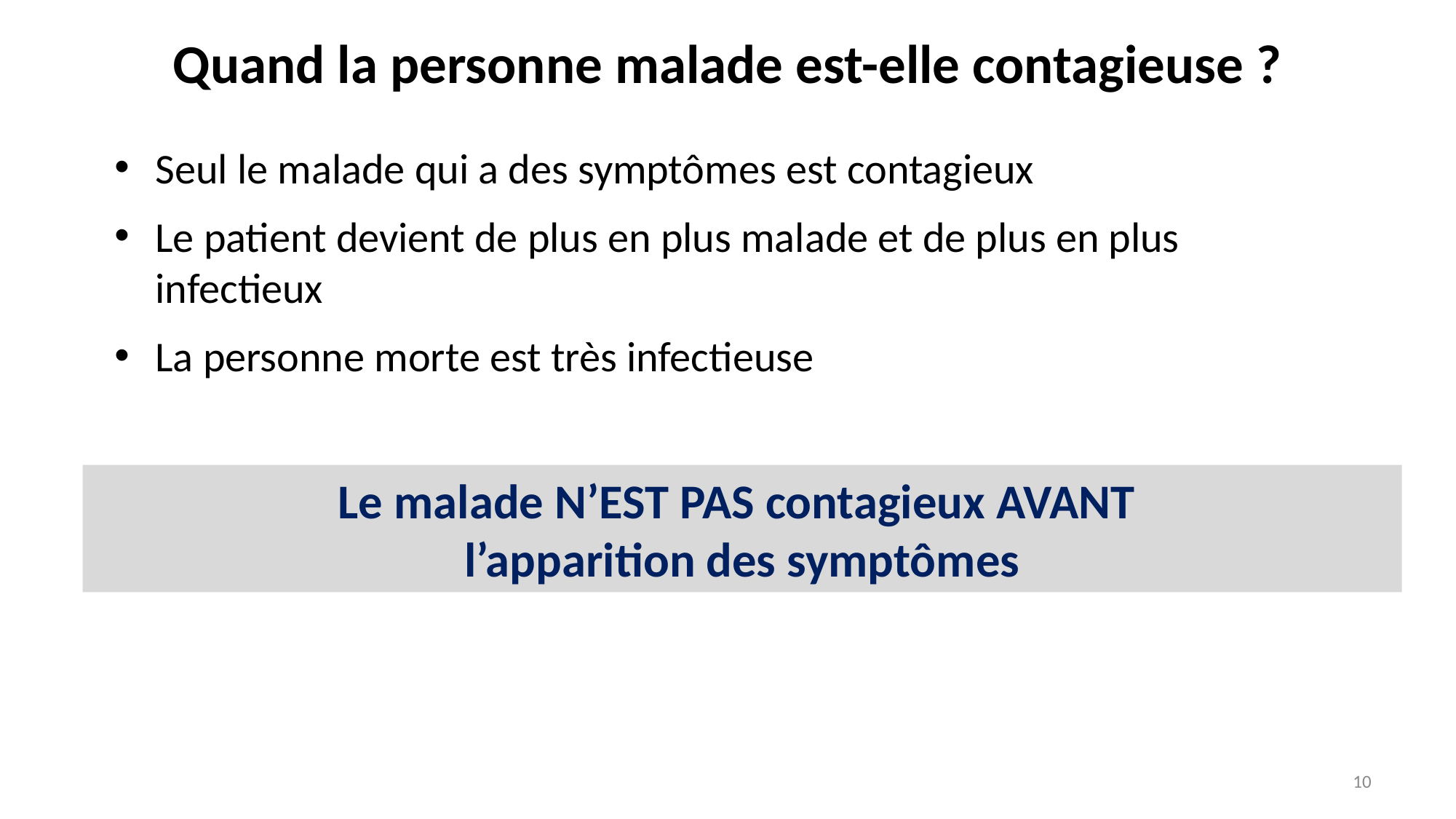

# Quand la personne malade est-elle contagieuse ?
Seul le malade qui a des symptômes est contagieux
Le patient devient de plus en plus malade et de plus en plus infectieux
La personne morte est très infectieuse
Le malade N’EST PAS contagieux AVANT
l’apparition des symptômes
10